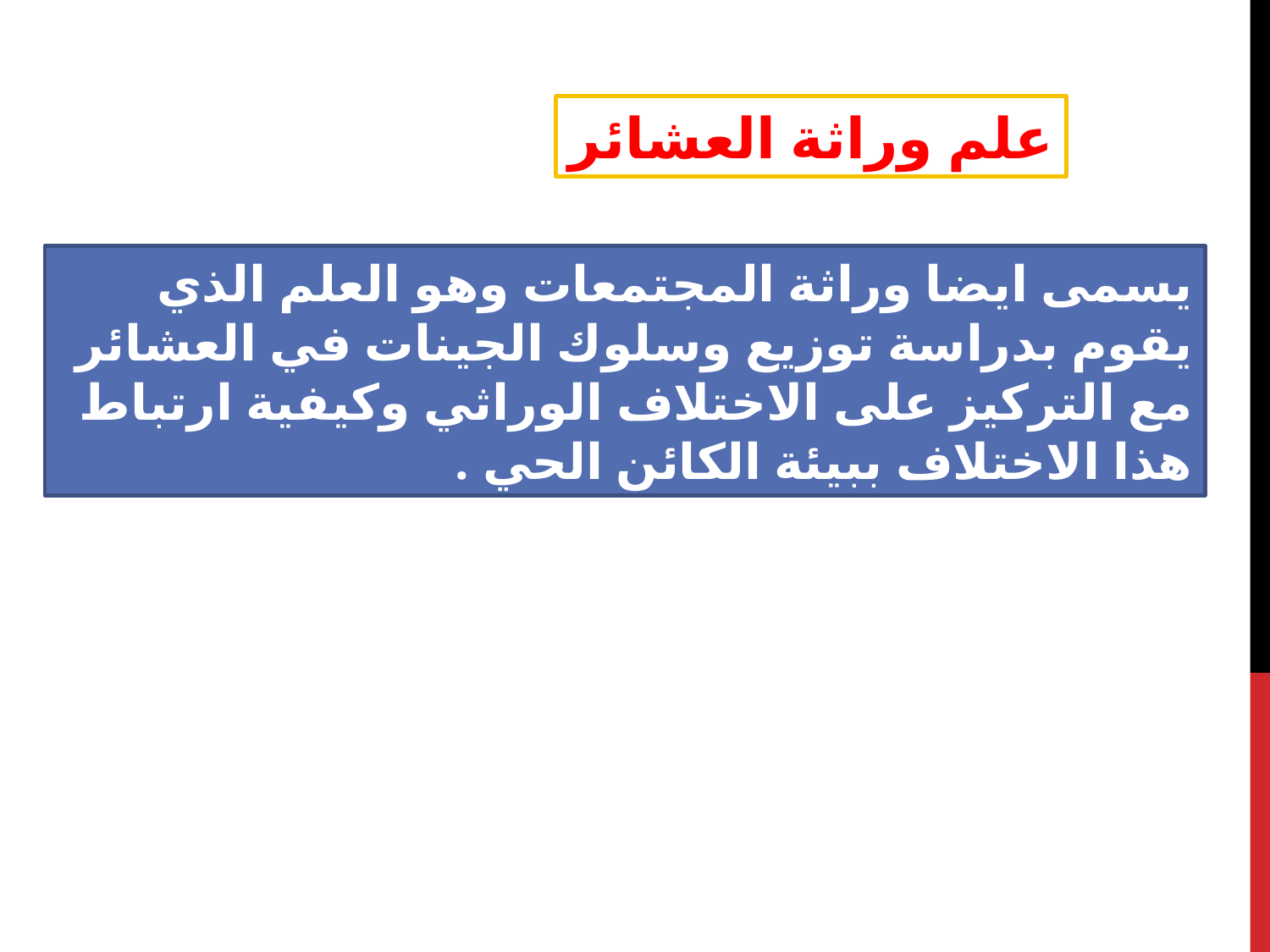

علم وراثة العشائر
يسمى ايضا وراثة المجتمعات وهو العلم الذي يقوم بدراسة توزيع وسلوك الجينات في العشائر مع التركيز على الاختلاف الوراثي وكيفية ارتباط هذا الاختلاف ببيئة الكائن الحي .